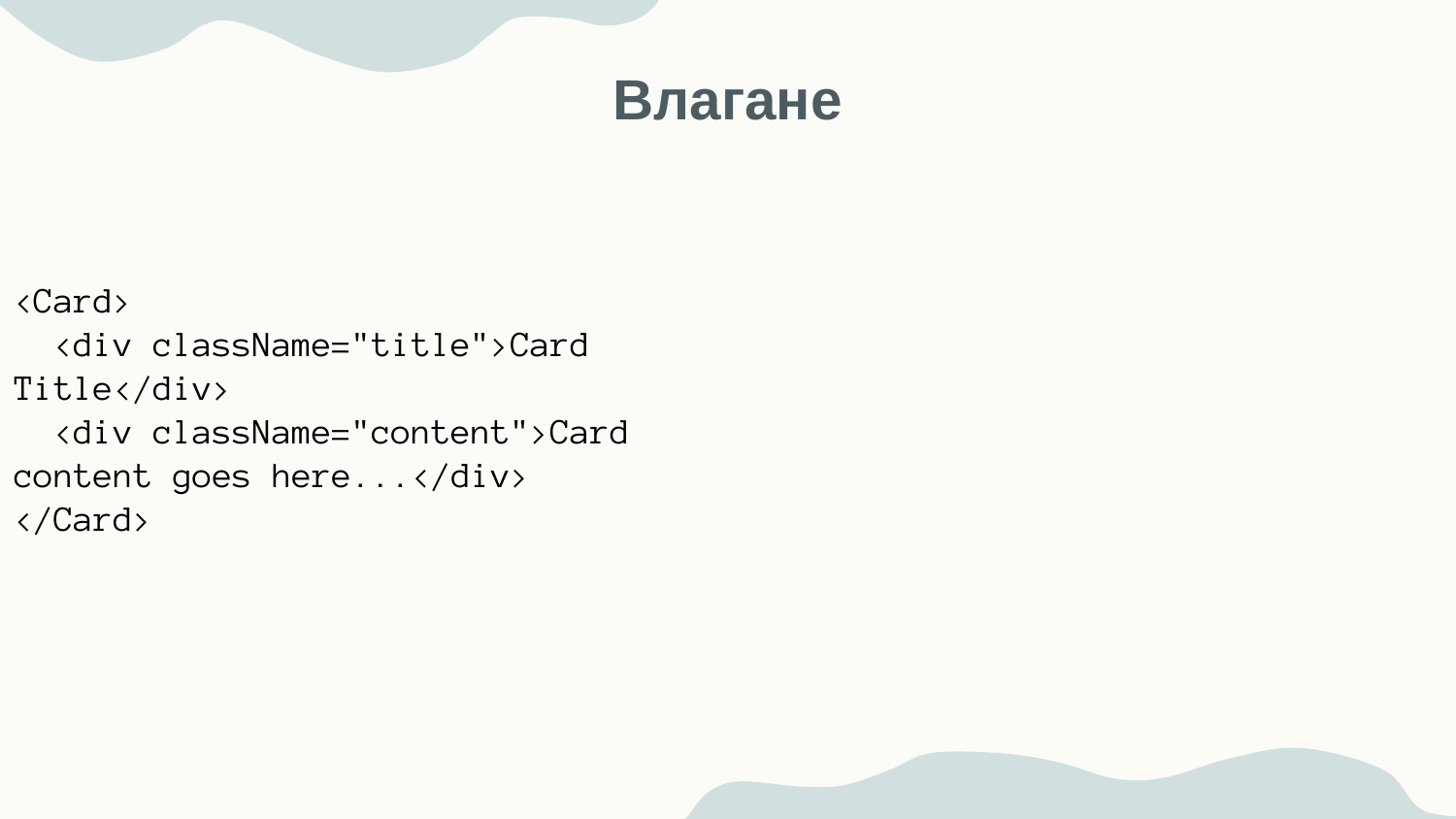

# Влагане
<Card>
  <div className="title">Card Title</div>
  <div className="content">Card content goes here...</div>
</Card>